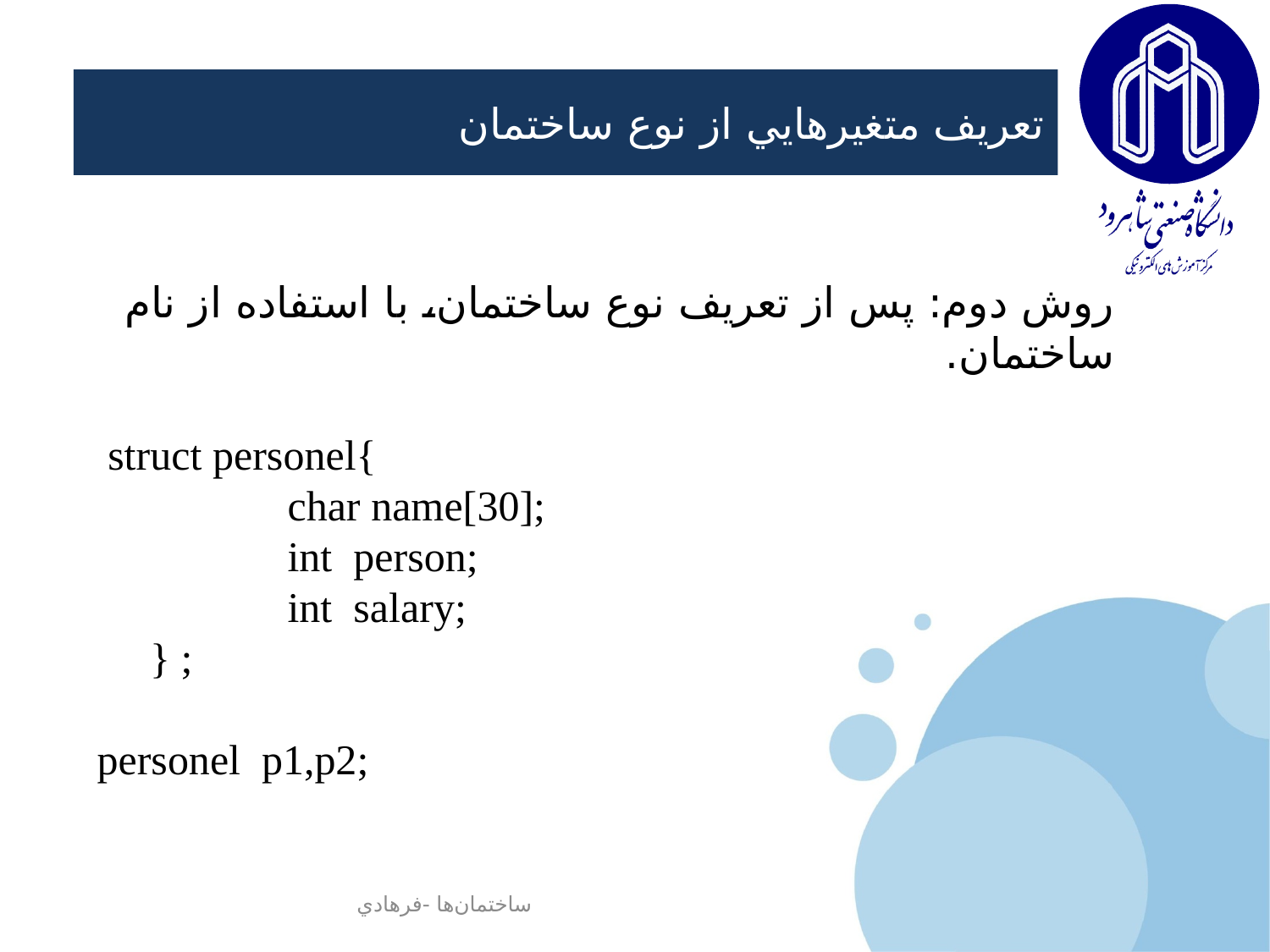

# تعريف متغيرهايي از نوع ساختمان
روش دوم: پس از تعريف نوع ساختمان، با استفاده از نام ساختمان.

 struct personel{
                  char name[30];
                  int  person;
                  int  salary;
     } ;

personel  p1,p2;
ساختمان‌ها -فرهادي